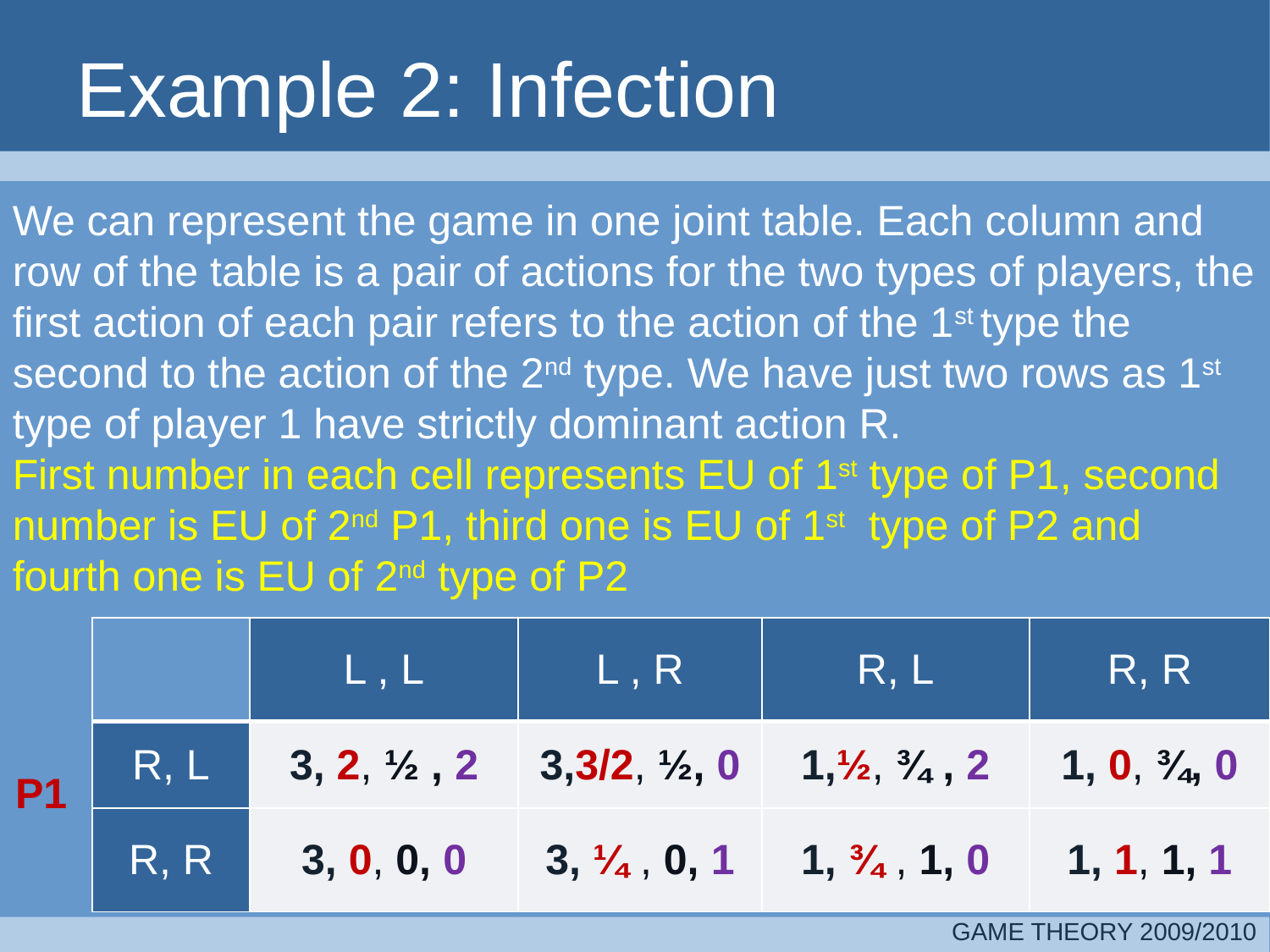

# Example 2: Infection
We can represent the game in one joint table. Each column and row of the table is a pair of actions for the two types of players, the first action of each pair refers to the action of the 1st type the second to the action of the 2nd type. We have just two rows as 1st type of player 1 have strictly dominant action R.
First number in each cell represents EU of 1st type of P1, second number is EU of 2nd P1, third one is EU of 1st  type of P2 and fourth one is EU of 2nd type of P2
|  | L , L | L , R | R, L | R, R |
| --- | --- | --- | --- | --- |
| R, L | 3, 2, ½ , 2 | 3,3/2, ½, 0 | 1,½, ¾ , 2 | 1, 0, ¾, 0 |
| R, R | 3, 0, 0, 0 | 3, ¼ , 0, 1 | 1, ¾ , 1, 0 | 1, 1, 1, 1 |
P1
GAME THEORY 2009/2010